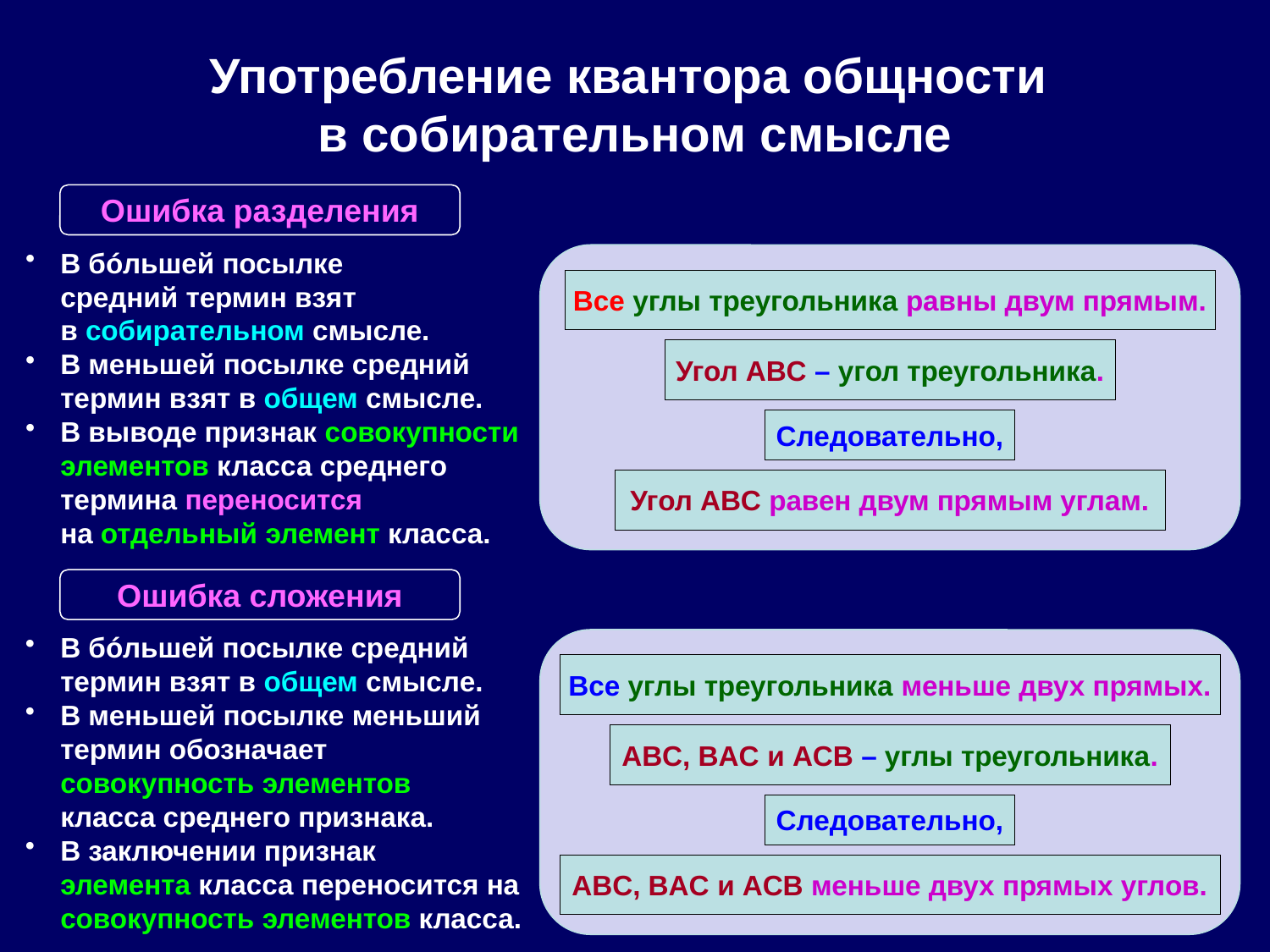

# Употребление квантора общности в собирательном смысле
Ошибка разделения
В бóльшей посылке
средний термин взят
в собирательном смысле.
В меньшей посылке средний термин взят в общем смысле.
В выводе признак совокупности элементов класса среднего термина переносится
на отдельный элемент класса.

Все углы треугольника равны двум прямым.
Угол ABC – угол треугольника.
Следовательно,
Угол ABC равен двум прямым углам.
Ошибка сложения
В бóльшей посылке средний термин взят в общем смысле.
В меньшей посылке меньший термин обозначает совокупность элементов
класса среднего признака.
В заключении признак
элемента класса переносится на совокупность элементов класса.

Все углы треугольника меньше двух прямых.
ABC, BAC и ACB – углы треугольника.
Следовательно,
ABC, BAC и ACB меньше двух прямых углов.